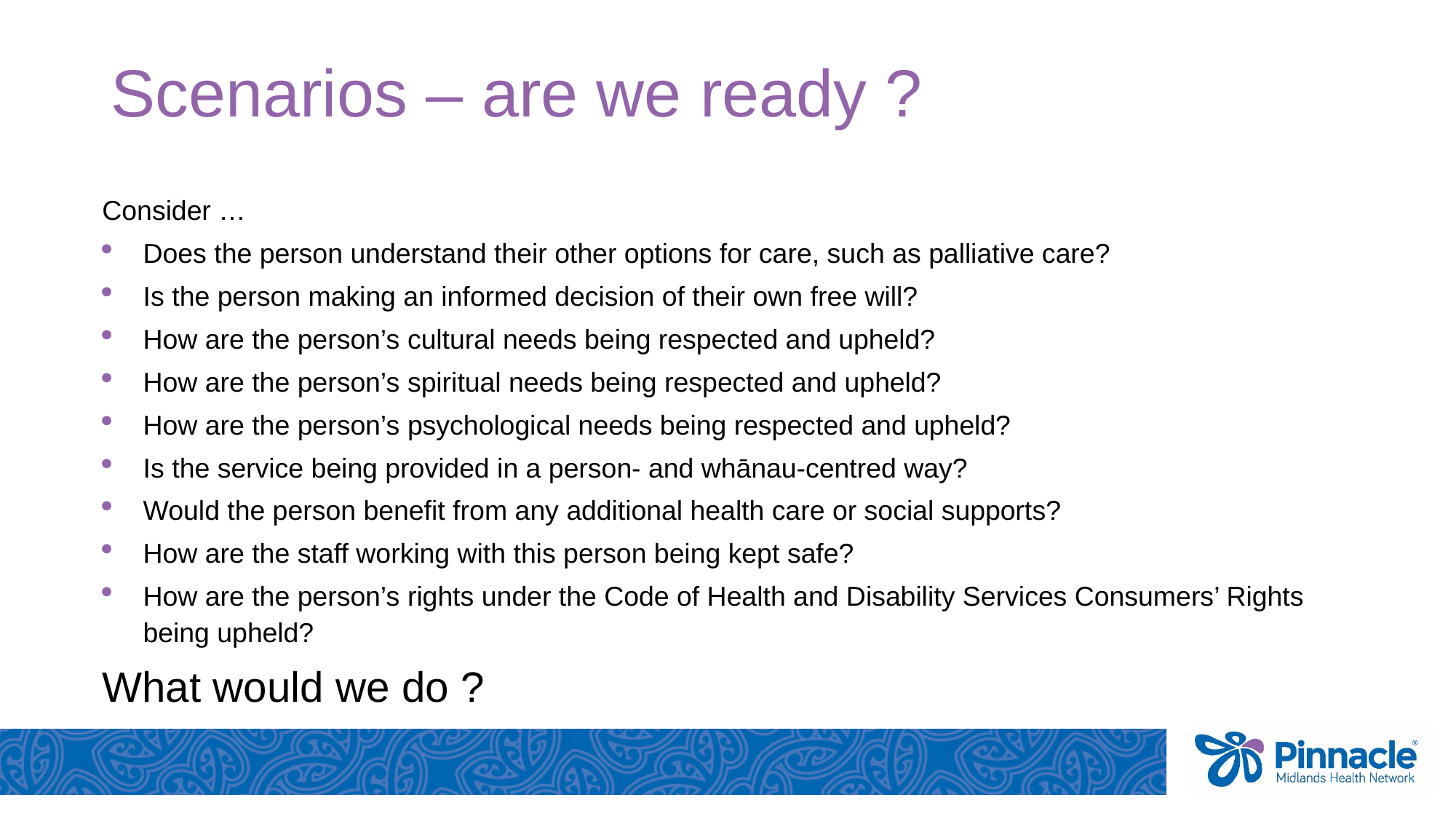

# Scenarios – are we ready ?
Consider …
Does the person understand their other options for care, such as palliative care?
Is the person making an informed decision of their own free will?
How are the person’s cultural needs being respected and upheld?
How are the person’s spiritual needs being respected and upheld?
How are the person’s psychological needs being respected and upheld?
Is the service being provided in a person- and whānau-centred way?
Would the person benefit from any additional health care or social supports?
How are the staff working with this person being kept safe?
How are the person’s rights under the Code of Health and Disability Services Consumers’ Rights being upheld?
What would we do ?